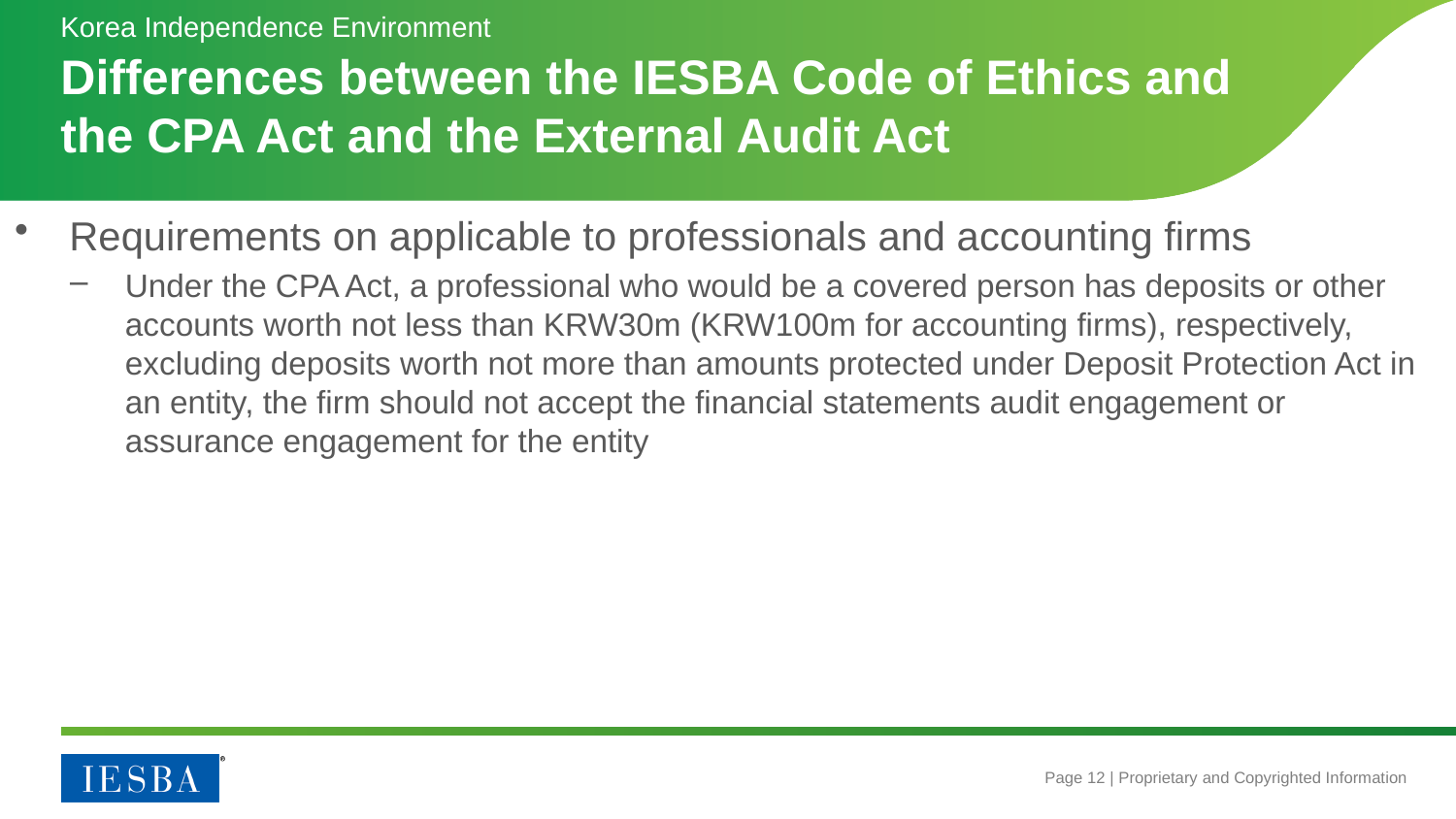

Korea Independence Environment

# Differences between the IESBA Code of Ethics and the CPA Act and the External Audit Act
Requirements on applicable to professionals and accounting firms
Under the CPA Act, a professional who would be a covered person has deposits or other accounts worth not less than KRW30m (KRW100m for accounting firms), respectively, excluding deposits worth not more than amounts protected under Deposit Protection Act in an entity, the firm should not accept the financial statements audit engagement or assurance engagement for the entity